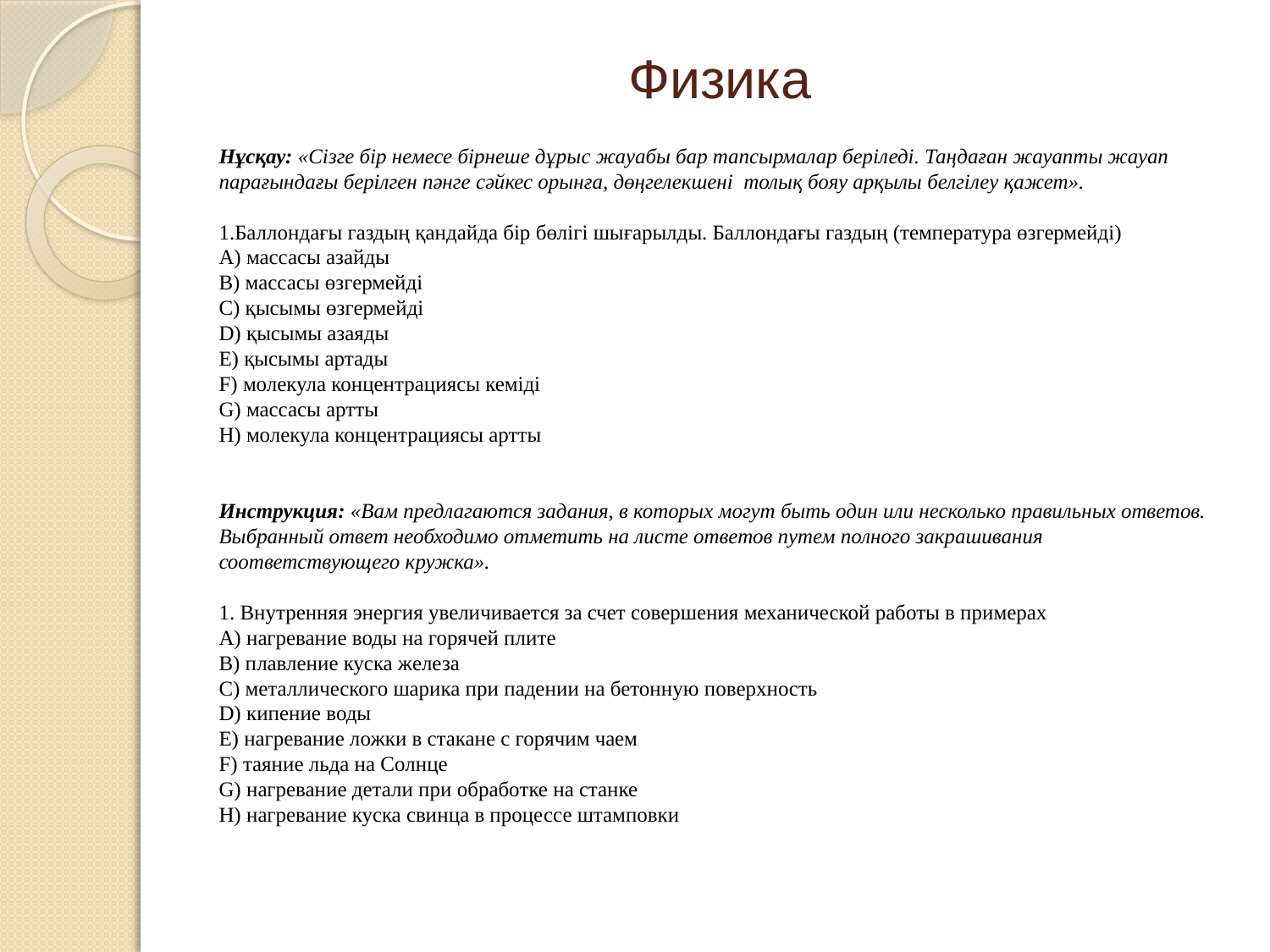

# Физика
Нұсқау: «Сізге бір немесе бірнеше дұрыс жауабы бар тапсырмалар беріледі. Таңдаған жауапты жауап парағындағы берілген пәнге сәйкес орынға, дөңгелекшені  толық бояу арқылы белгілеу қажет».

1.Баллондағы газдың қандайда бір бөлігі шығарылды. Баллондағы газдың (температура өзгермейді)
A) массасы азайды
B) массасы өзгермейді
C) қысымы өзгермейді
D) қысымы азаяды
E) қысымы артады
F) молекула концентрациясы кеміді
G) массасы артты
H) молекула концентрациясы артты

Инструкция: «Вам предлагаются задания, в которых могут быть один или несколько правильных ответов. Выбранный ответ необходимо отметить на листе ответов путем полного закрашивания соответствующего кружка».

1. Внутренняя энергия увеличивается за счет совершения механической работы в примерах
A) нагревание воды на горячей плите
B) плавление куска железа
C) металлического шарика при падении на бетонную поверхность
D) кипение воды
E) нагревание ложки в стакане с горячим чаем
F) таяние льда на Солнце
G) нагревание детали при обработке на станке
H) нагревание куска свинца в процессе штамповки